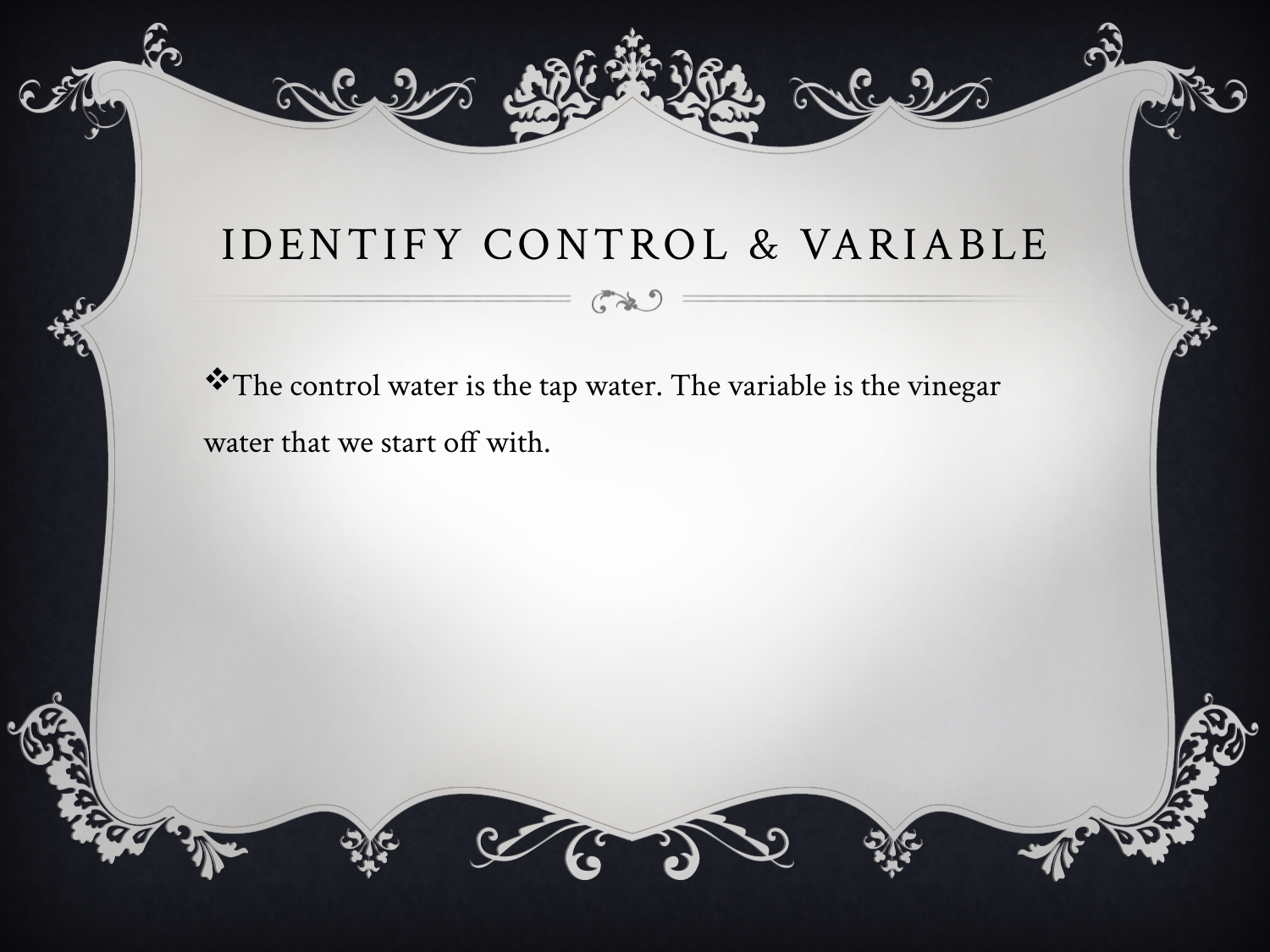

# Identify Control & Variable
The control water is the tap water. The variable is the vinegar water that we start off with.